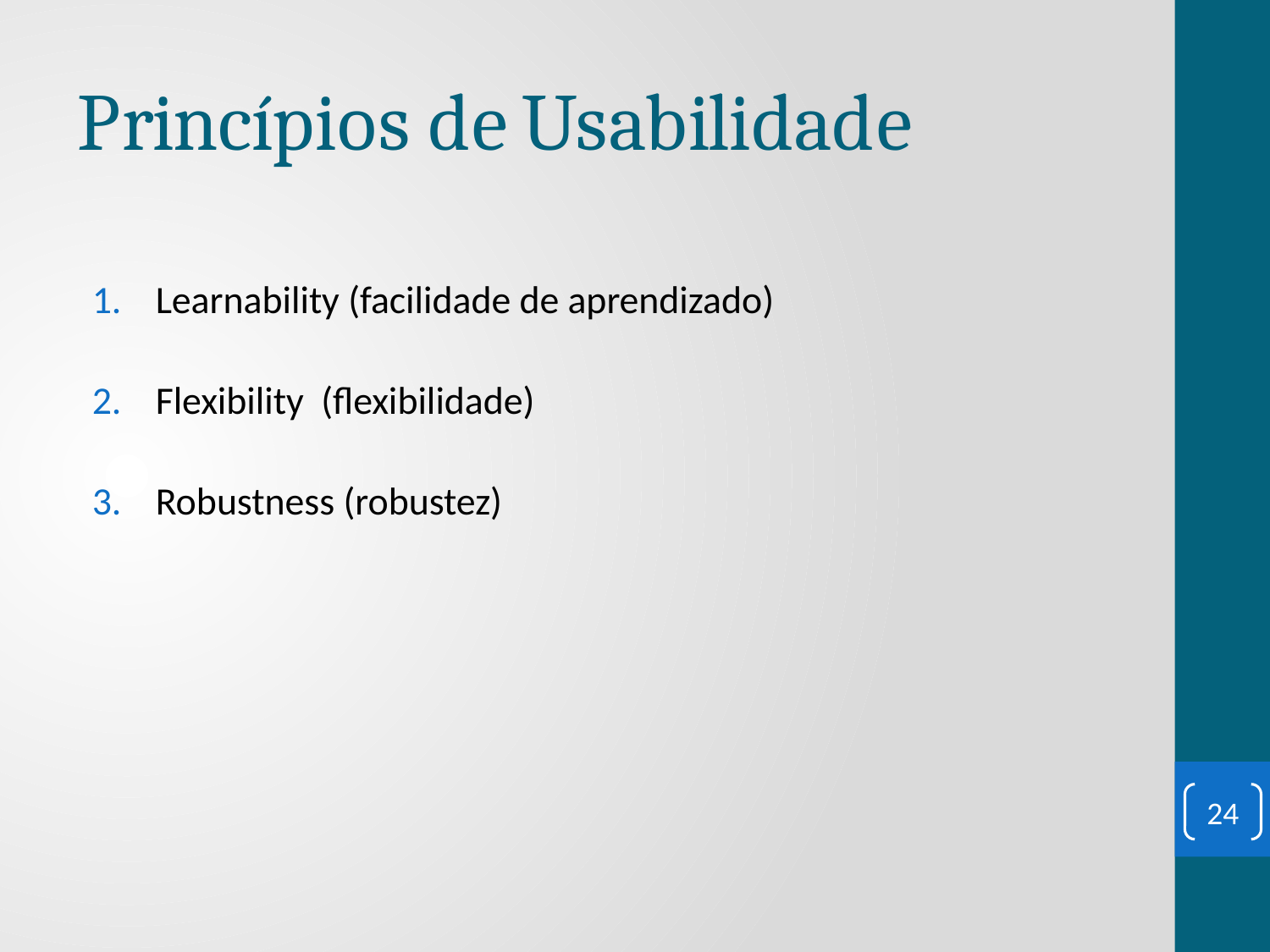

# Princípios de Usabilidade
Learnability (facilidade de aprendizado)
Flexibility  (flexibilidade)
Robustness (robustez)
24